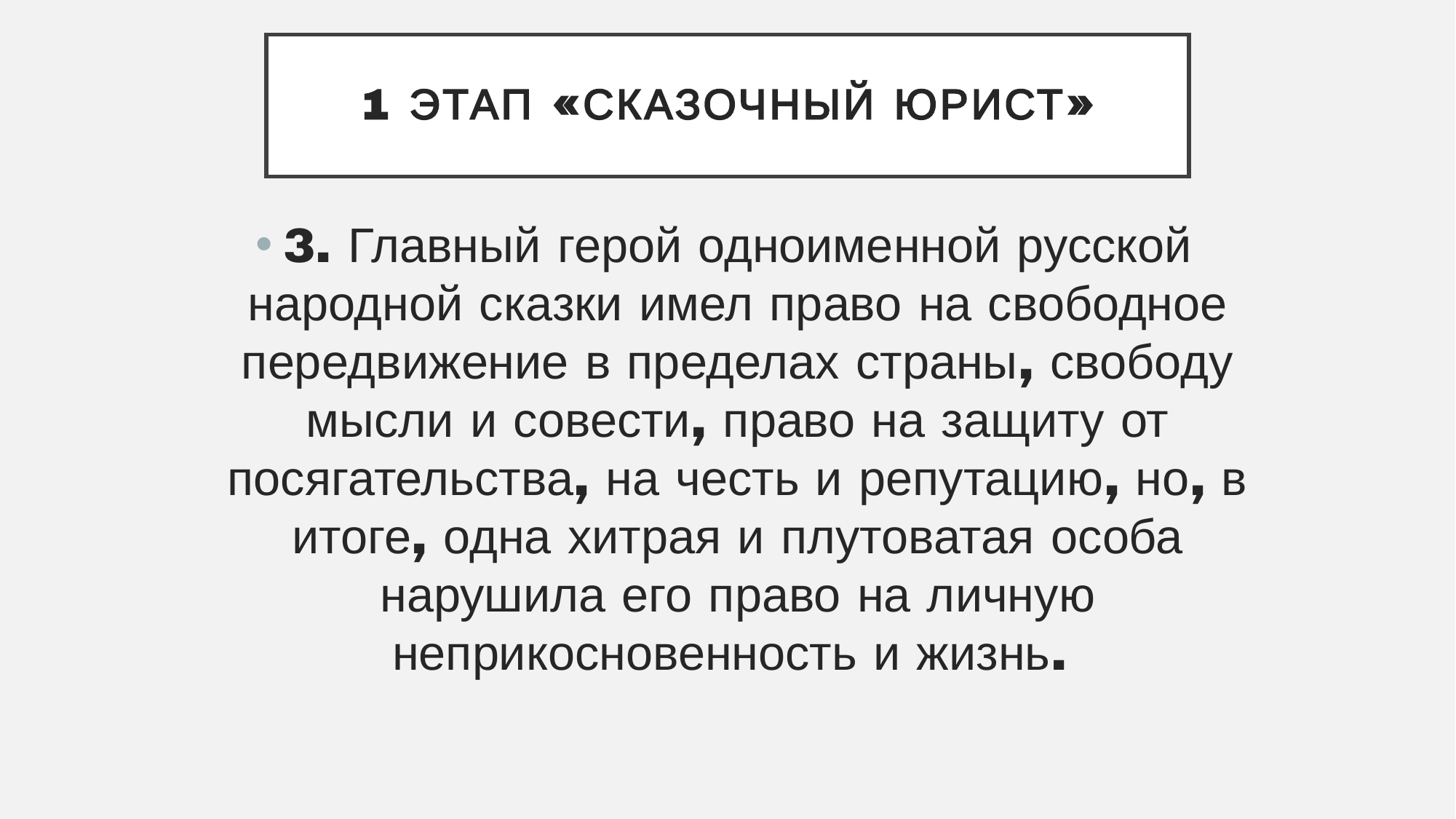

# 1 этап «Сказочный юрист»
3. Главный герой одноименной русской народной сказки имел право на свободное передвижение в пределах страны, свободу мысли и совести, право на защиту от посягательства, на честь и репутацию, но, в итоге, одна хитрая и плутоватая особа нарушила его право на личную неприкосновенность и жизнь.